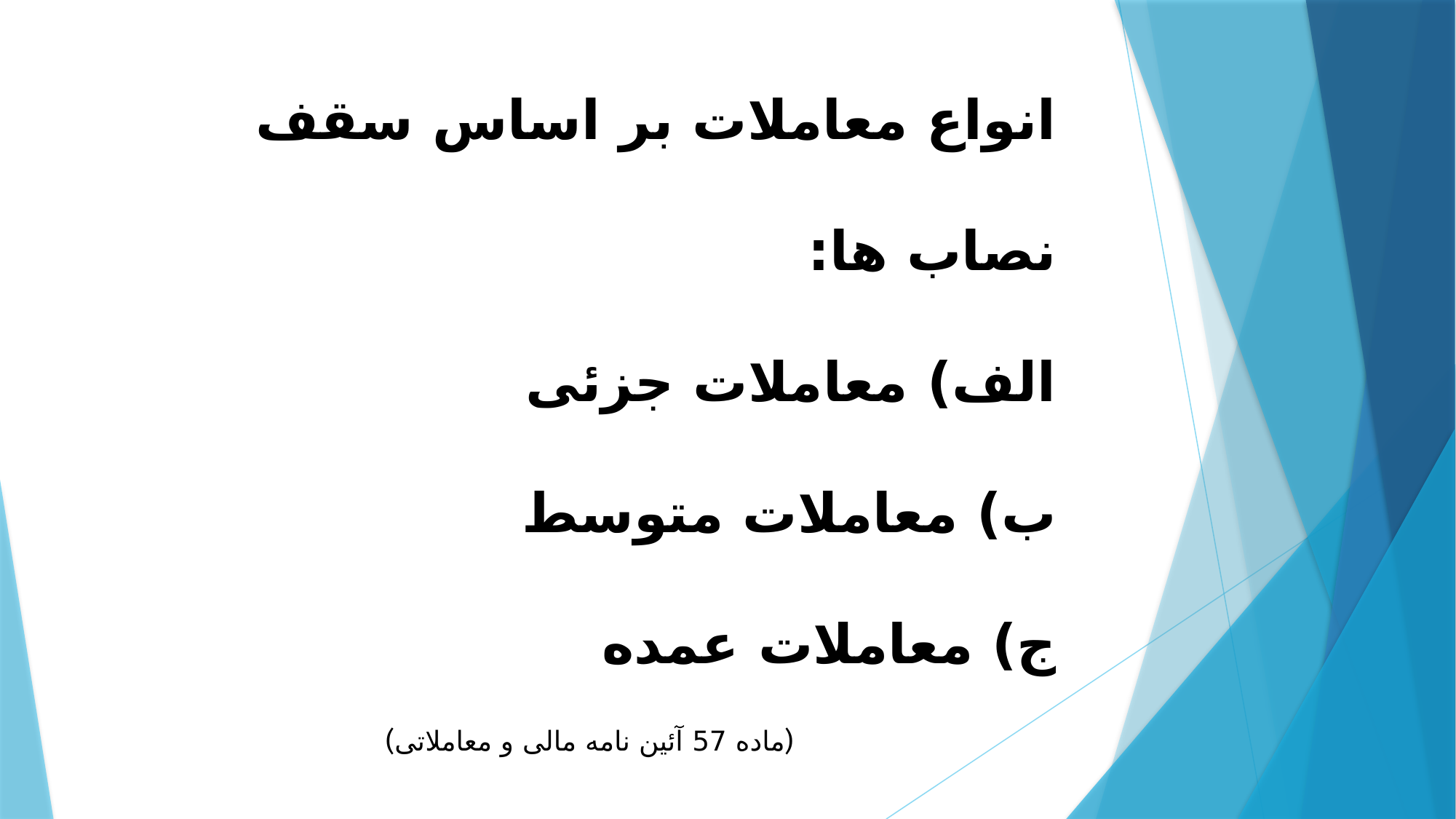

انواع معاملات بر اساس سقف نصاب ها:
الف) معاملات جزئی
ب) معاملات متوسط
ج) معاملات عمده
(ماده 57 آئین نامه مالی و معاملاتی)